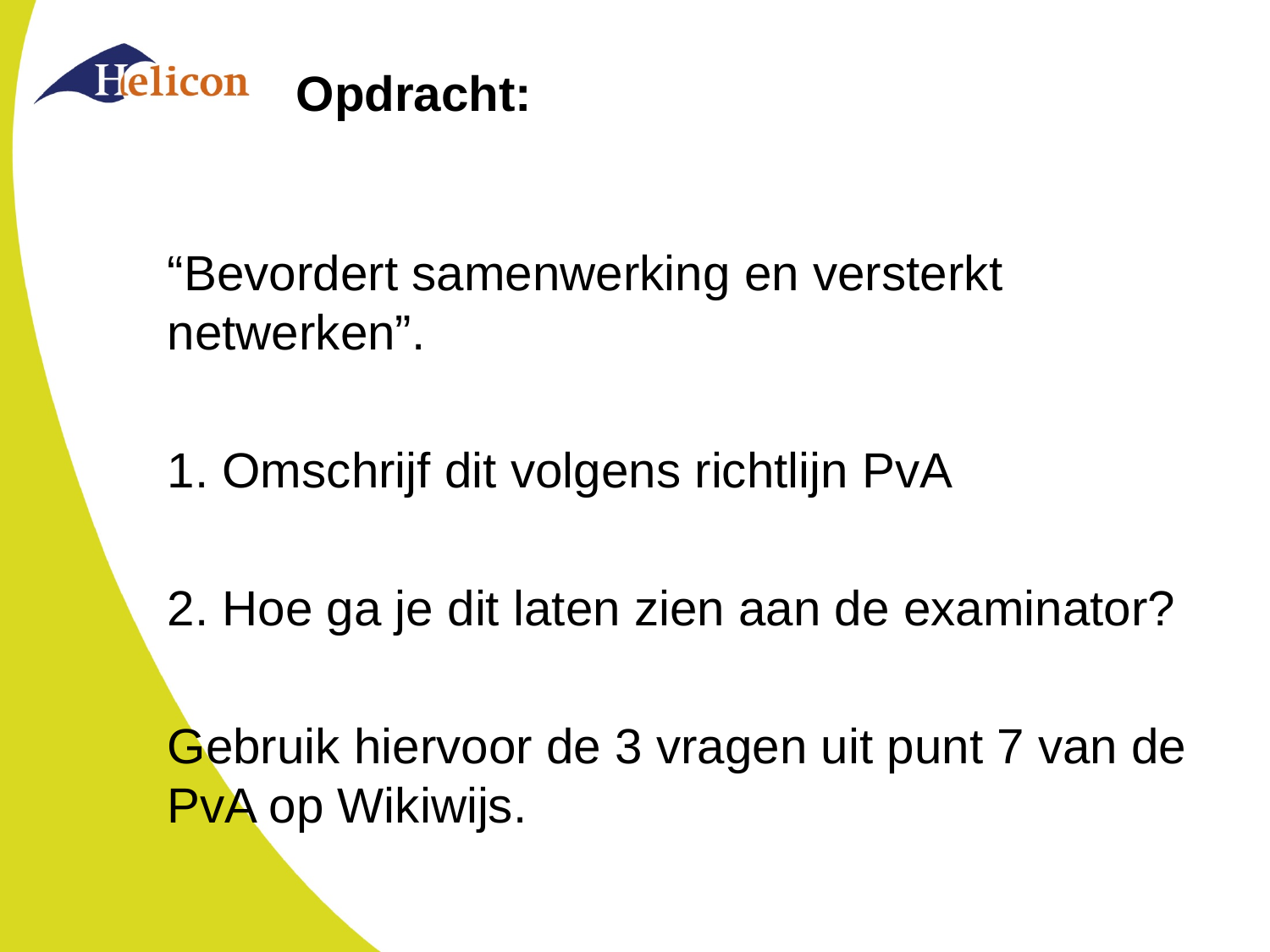

# Opdracht:

“Bevordert samenwerking en versterkt netwerken”.

1. Omschrijf dit volgens richtlijn PvA

2. Hoe ga je dit laten zien aan de examinator?

Gebruik hiervoor de 3 vragen uit punt 7 van de PvA op Wikiwijs.